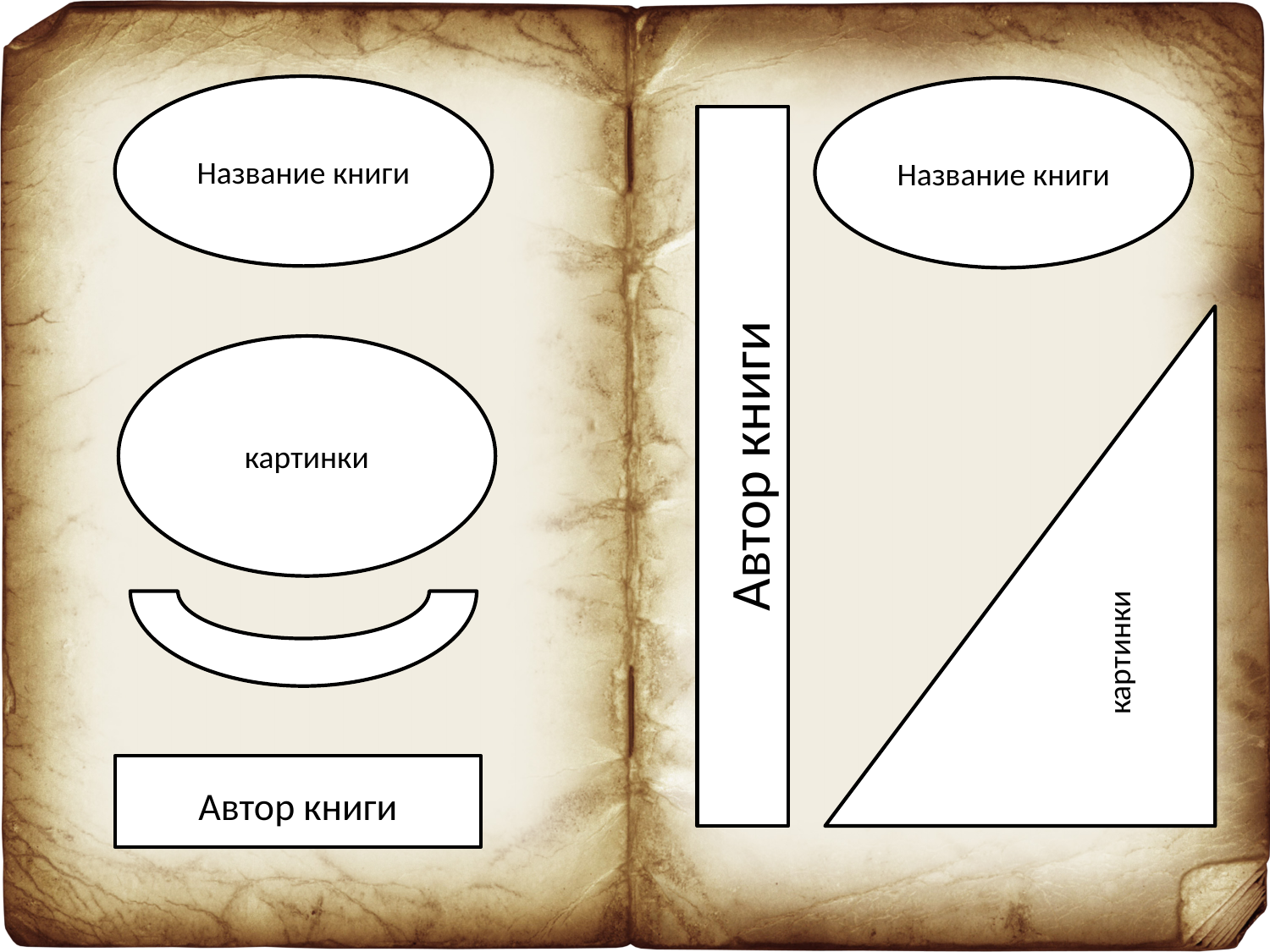

Название книги
Название книги
картинки
картинки
Автор книги

Автор книги